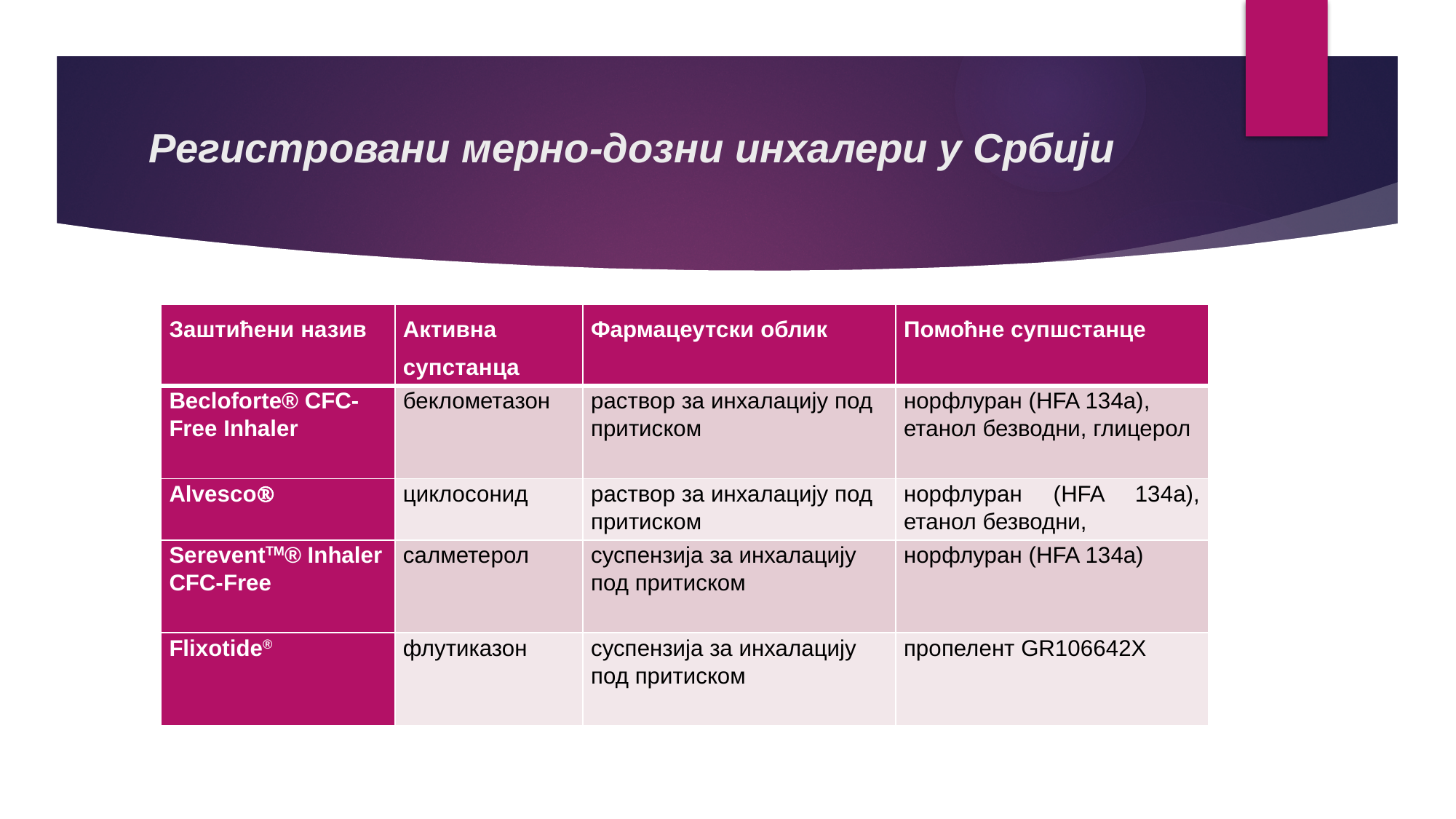

# Регистровани мерно-дозни инхалери у Србији

| Заштићени назив | Активна супстанца | Фармацеутски облик | Помоћне супшстанце |
| --- | --- | --- | --- |
| Becloforte® CFC-Free Inhaler | беклометазон | раствор за инхалацију под притиском | норфлуран (HFA 134a), етанол безводни, глицерол |
| Alvesco® | циклосонид | раствор за инхалацију под притиском | норфлуран (HFA 134a), етанол безводни, |
| SereventTM® Inhaler CFC-Free | салметерол | суспензија за инхалацију под притиском | норфлуран (HFA 134a) |
| Flixotide® | флутиказон | суспензија за инхалацију под притиском | пропелент GR106642X |